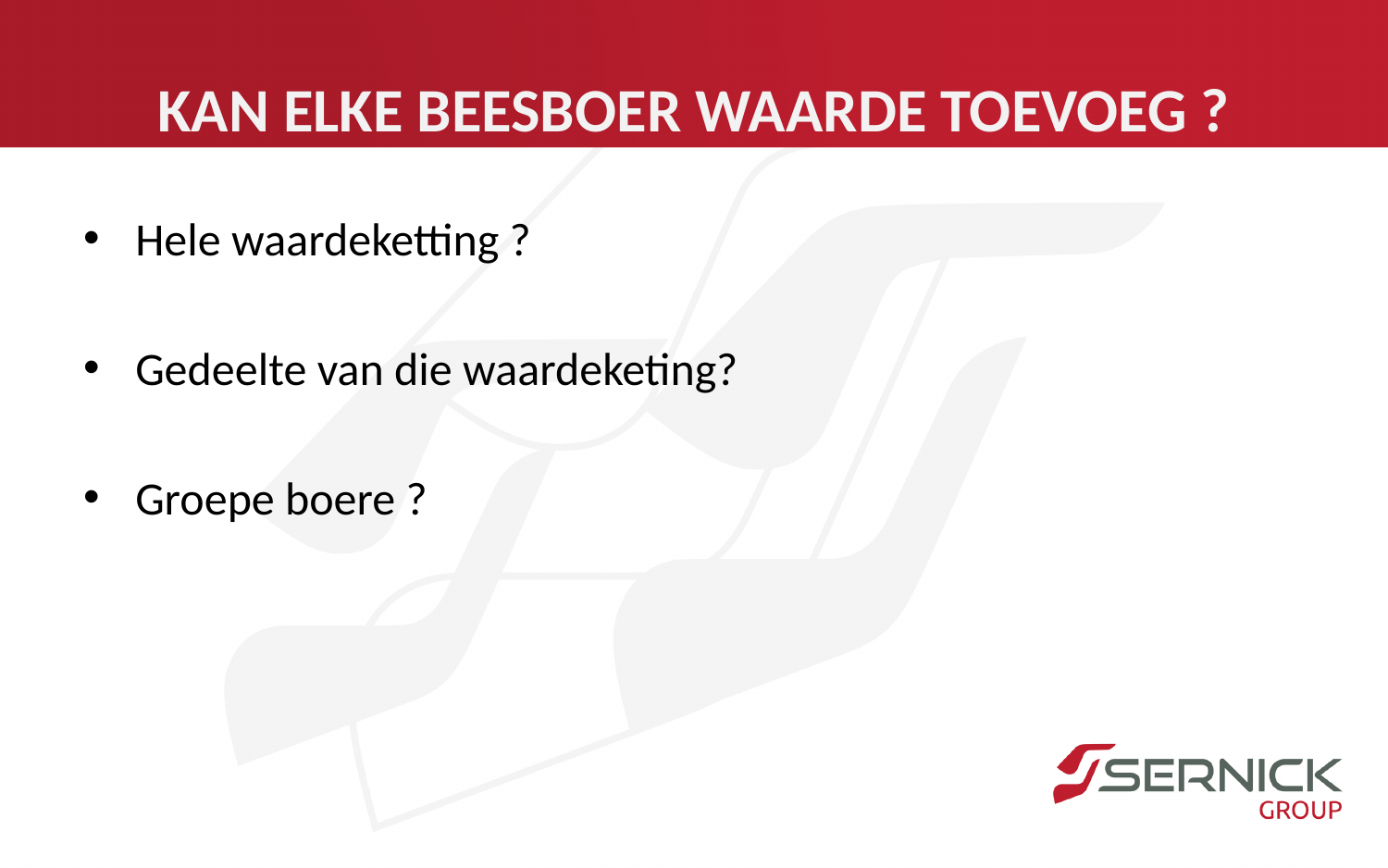

# KAN ELKE BEESBOER WAARDE TOEVOEG ?
Hele waardeketting ?

Gedeelte van die waardeketing?

Groepe boere ?